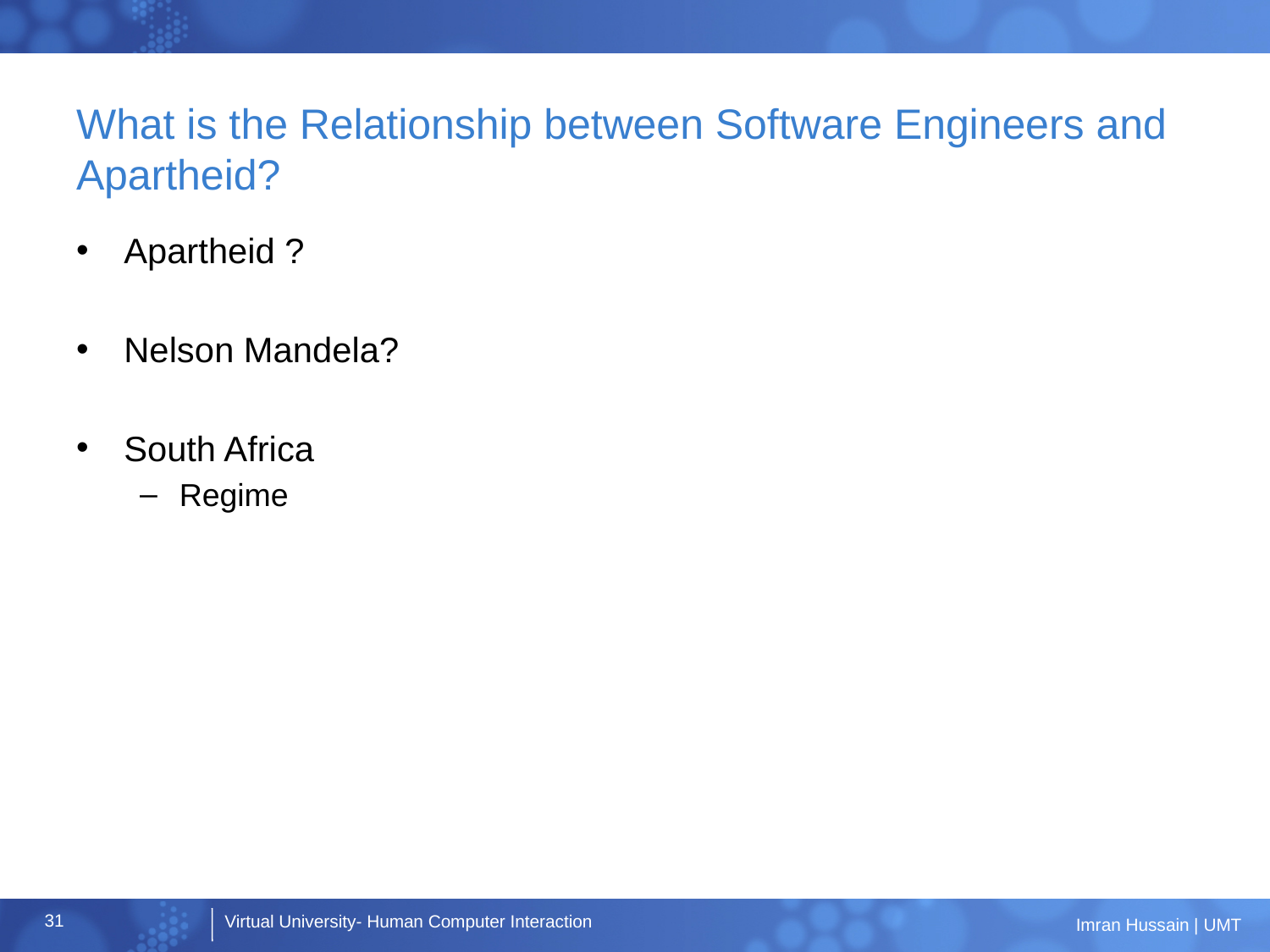

# What is the Relationship between Software Engineers and Apartheid?
Apartheid ?

Nelson Mandela?

South Africa
Regime